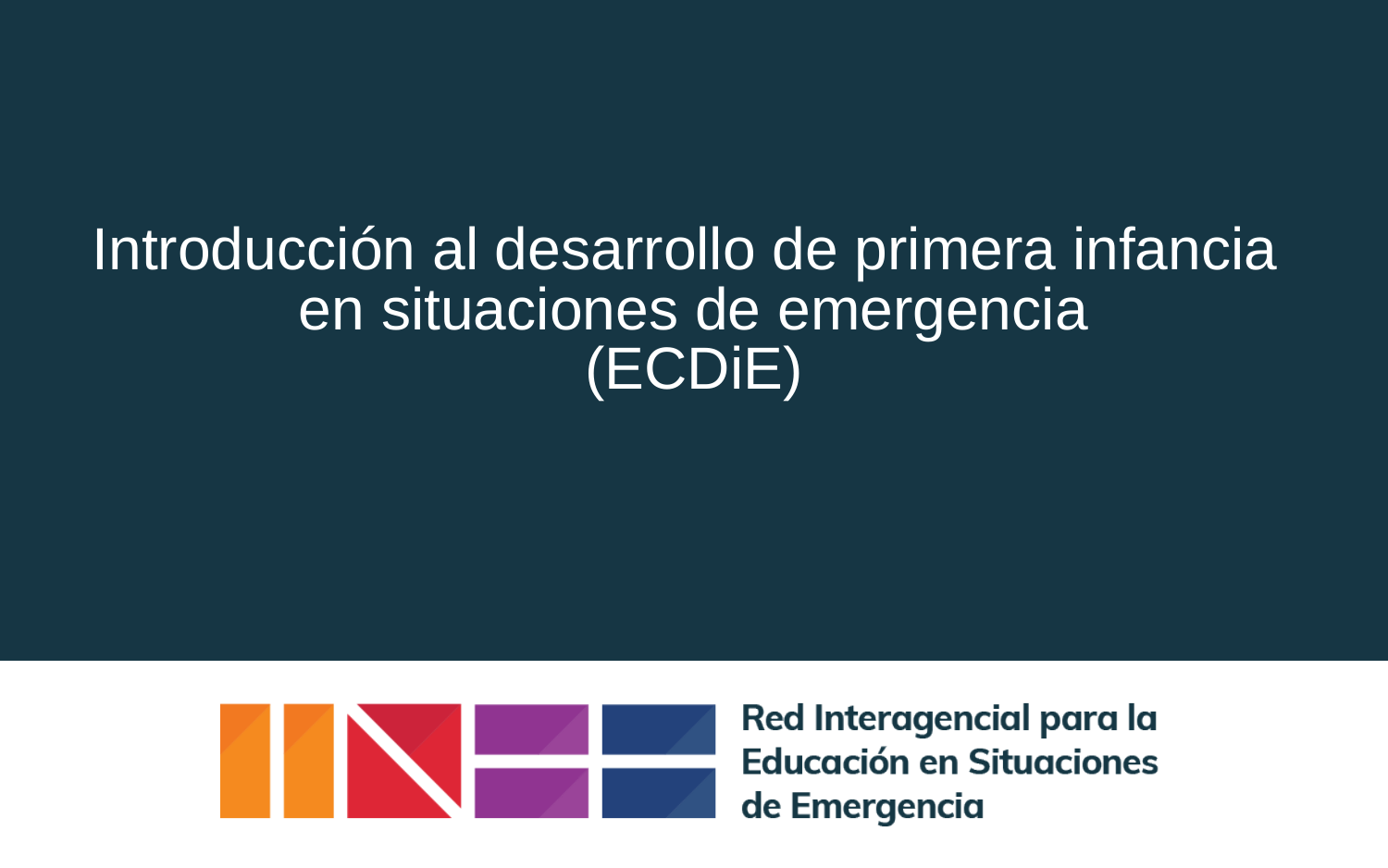

# Introducción al desarrollo de primera infancia en situaciones de emergencia (ECDiE)